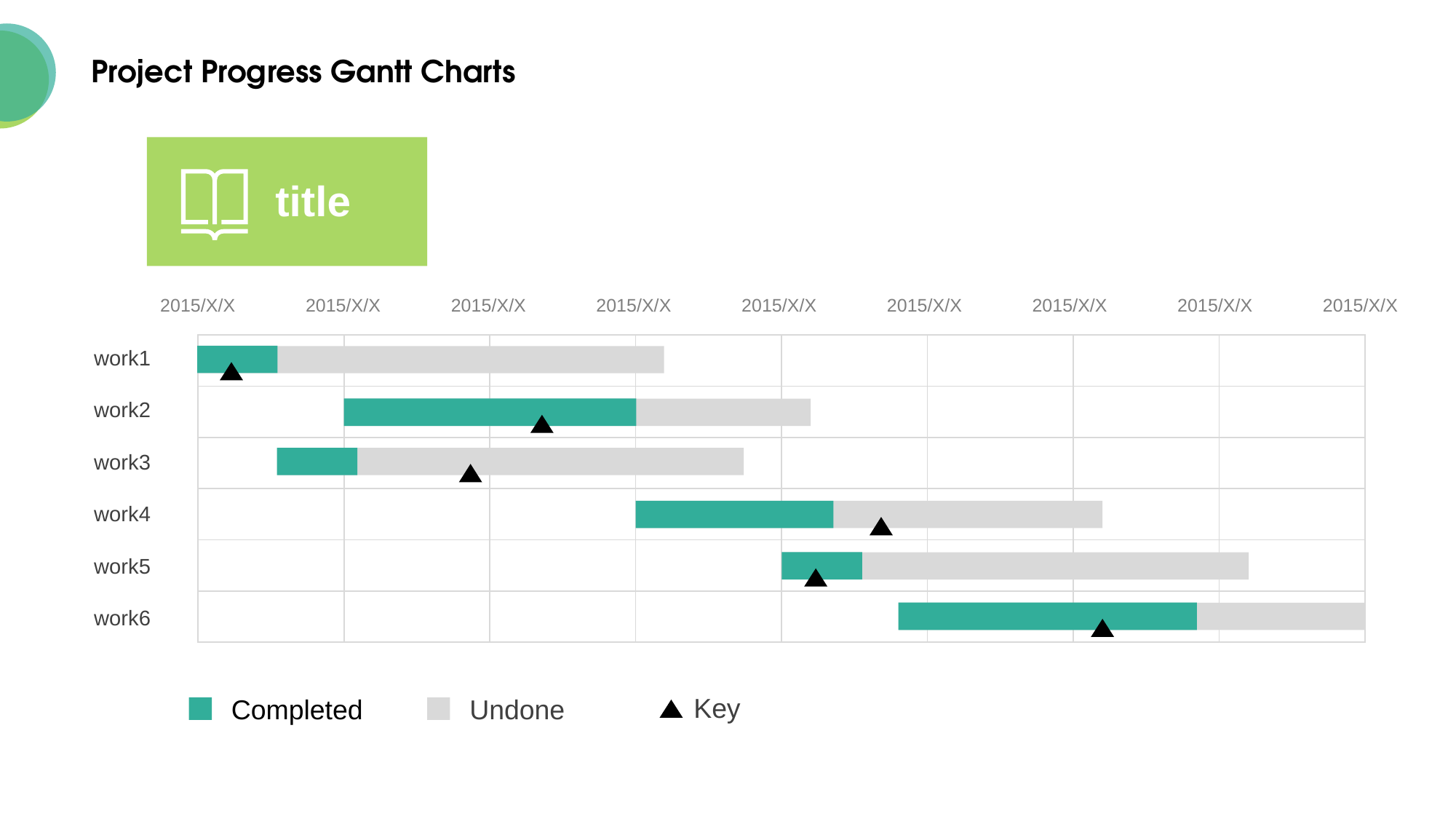

Project Progress Gantt Charts

title

2015/X/X
2015/X/X
2015/X/X
2015/X/X
2015/X/X
2015/X/X
2015/X/X
2015/X/X
2015/X/X
|  |  |  |  |  |  |  |  |
| --- | --- | --- | --- | --- | --- | --- | --- |
|  |  |  |  |  |  |  |  |
|  |  |  |  |  |  |  |  |
|  |  |  |  |  |  |  |  |
|  |  |  |  |  |  |  |  |
|  |  |  |  |  |  |  |  |
work1

work2

work3

work4

work5

work6

Key
Completed
Undone